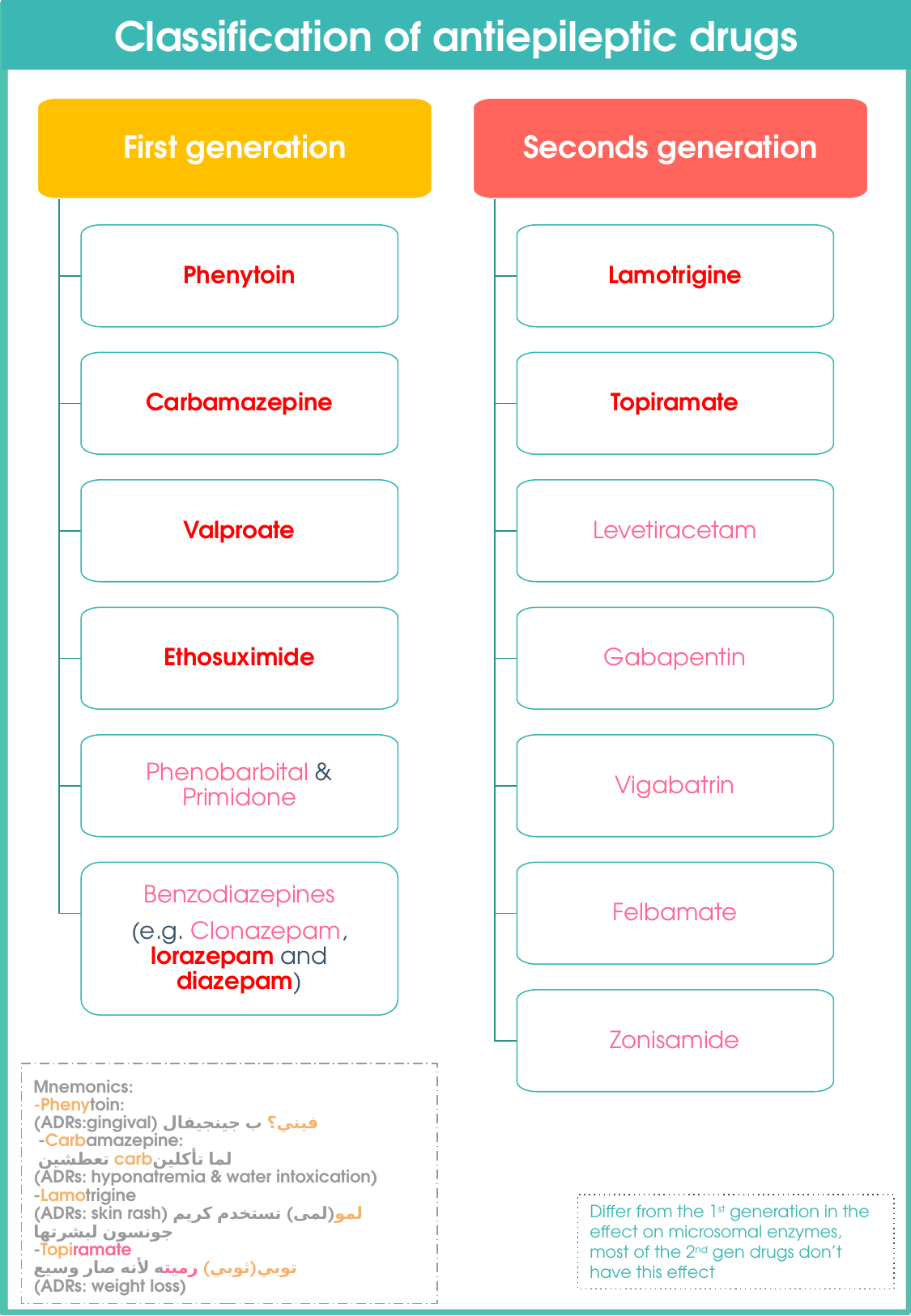

Classification of antiepileptic drugs
First generation
Seconds generation

Phenytoin
Lamotrigine
Carbamazepine
Topiramate
Valproate
Levetiracetam
Ethosuximide
Gabapentin
Phenobarbital & Primidone
Vigabatrin
Benzodiazepines
(e.g. Clonazepam, lorazepam and diazepam)
Felbamate
Zonisamide
Mnemonics:
-Phenytoin:
(ADRs:gingival) فيني؟ ب جينجيفال
 -Carbamazepine:
 تعطشين carbلما تأكلين
(ADRs: hyponatremia & water intoxication)
-Lamotrigine
(ADRs: skin rash) لمو(لمى) تستخدم كريم جونسون لبشرتها
-Topiramate
توبي(ثوبي) رميته لأنه صار وسيع
(ADRs: weight loss)

Differ from the 1st generation in the effect on microsomal enzymes, most of the 2nd gen drugs don’t have this effect